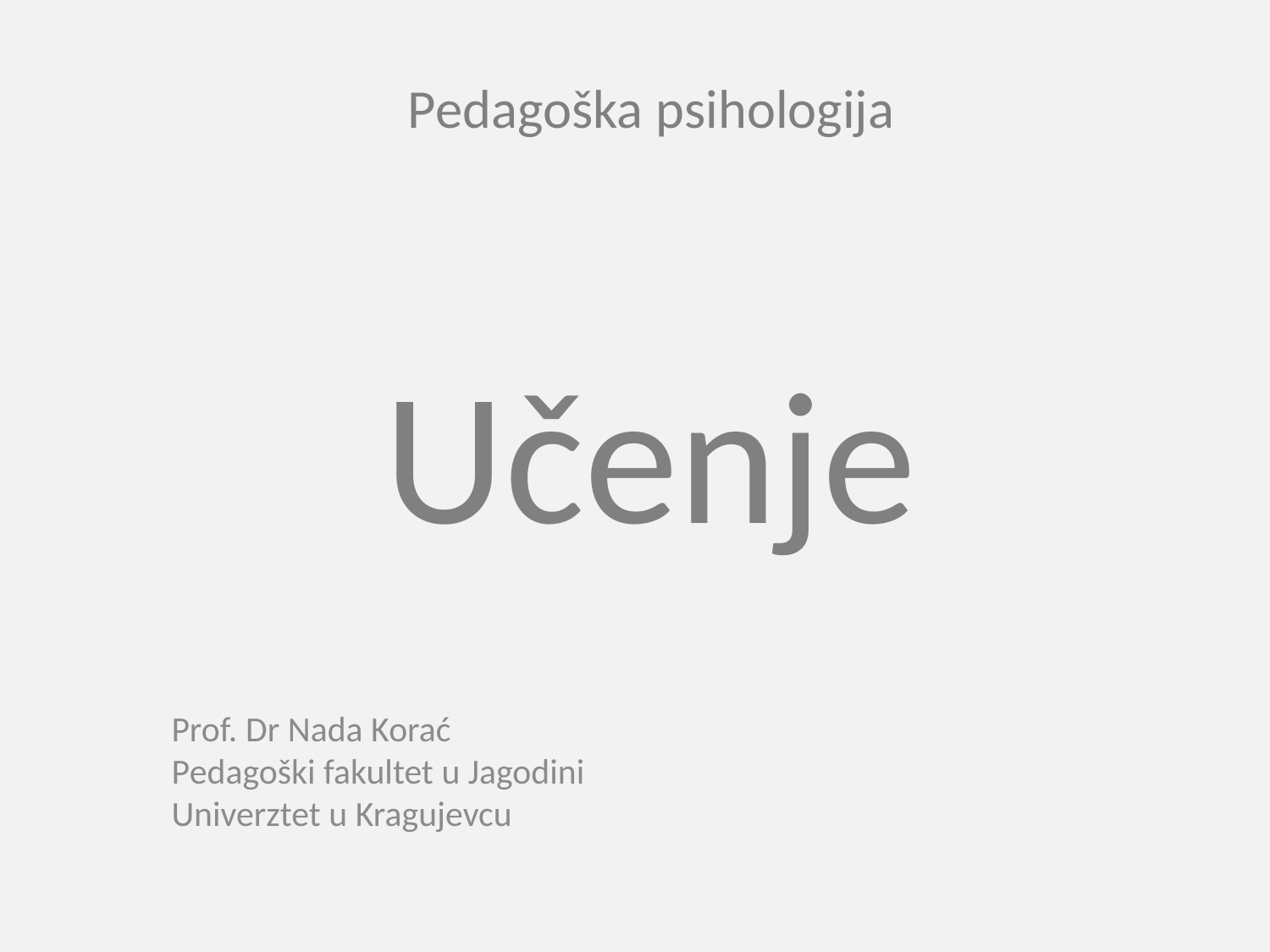

# Pedagoška psihologija Učenje

Prof. Dr Nada Korać
Pedagoški fakultet u Jagodini
Univerztet u Kragujevcu